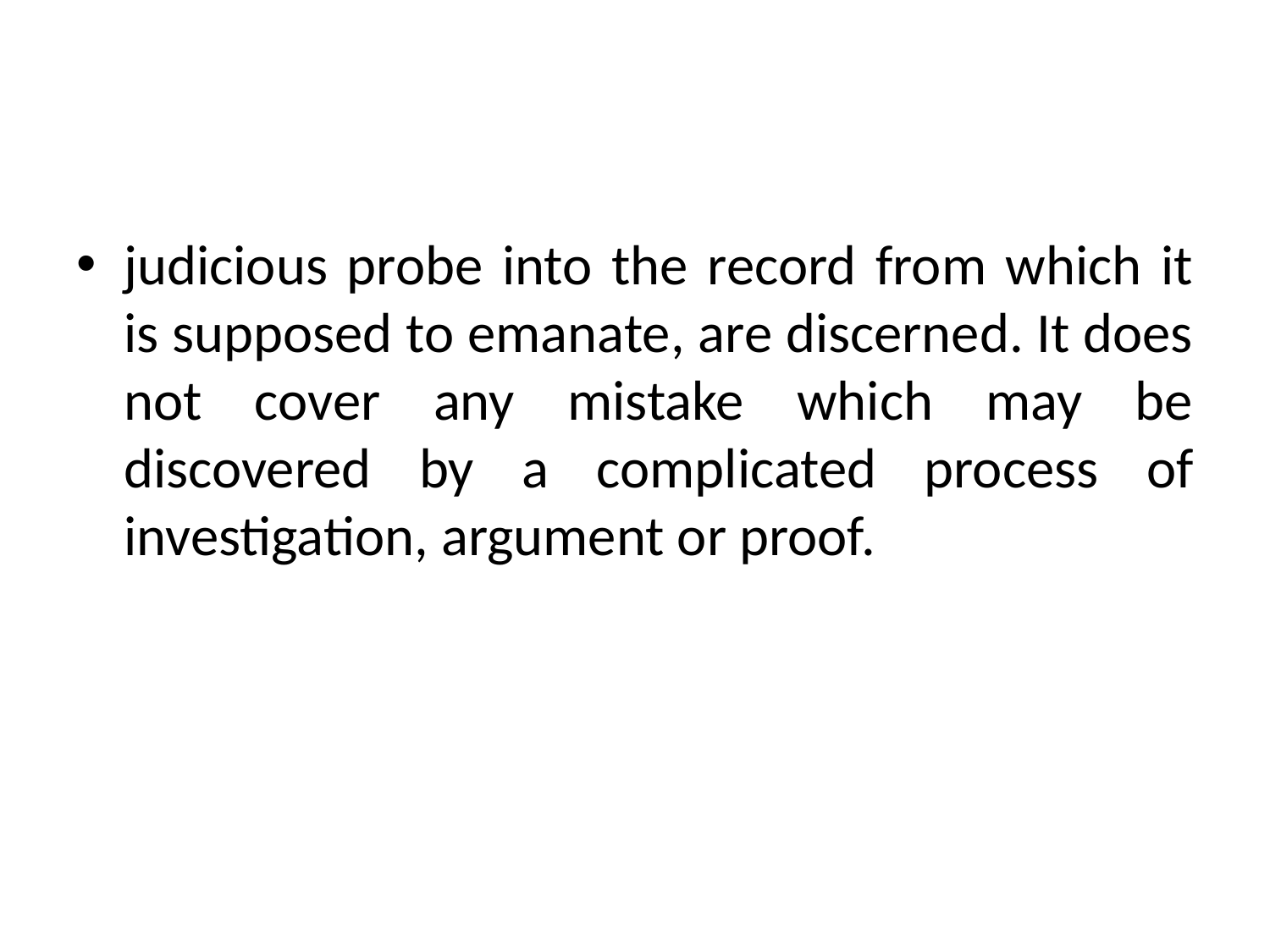

#
judicious probe into the record from which it is supposed to emanate, are discerned. It does not cover any mistake which may be discovered by a complicated process of investigation, argument or proof.